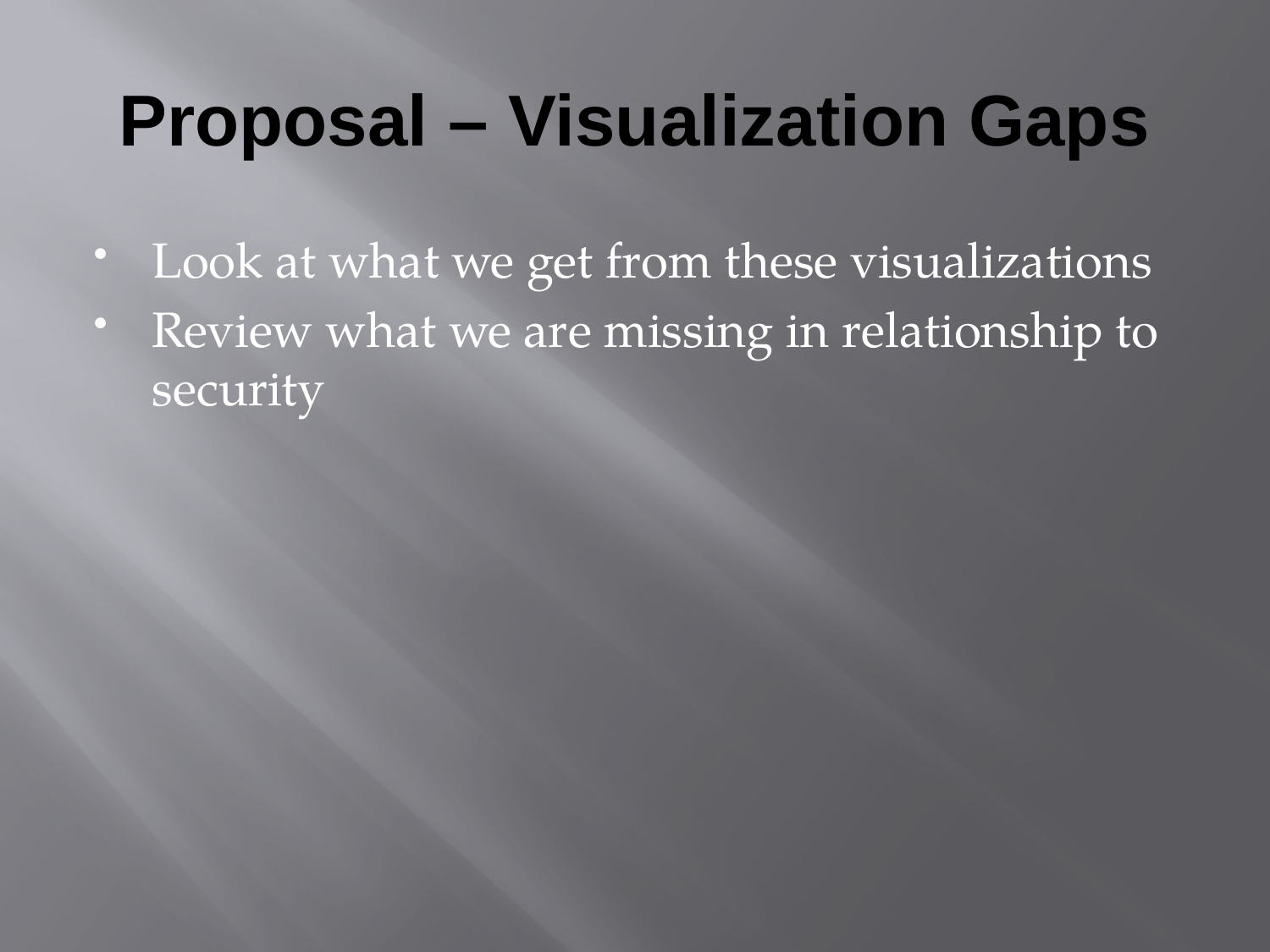

# Proposal – Visualization Gaps
Look at what we get from these visualizations
Review what we are missing in relationship to security